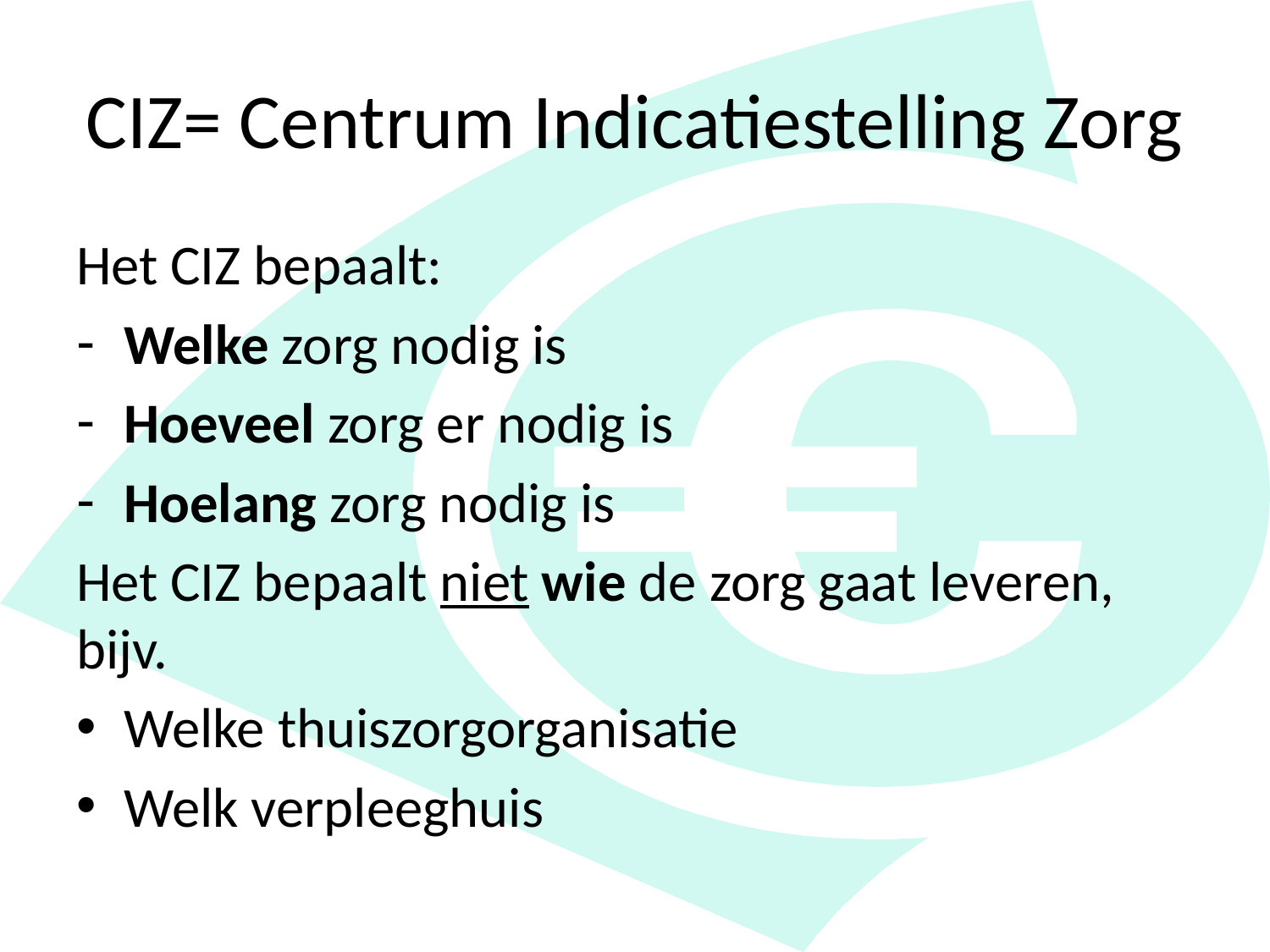

# CIZ= Centrum Indicatiestelling Zorg
Het CIZ bepaalt:
Welke zorg nodig is
Hoeveel zorg er nodig is
Hoelang zorg nodig is
Het CIZ bepaalt niet wie de zorg gaat leveren, bijv.
Welke thuiszorgorganisatie
Welk verpleeghuis